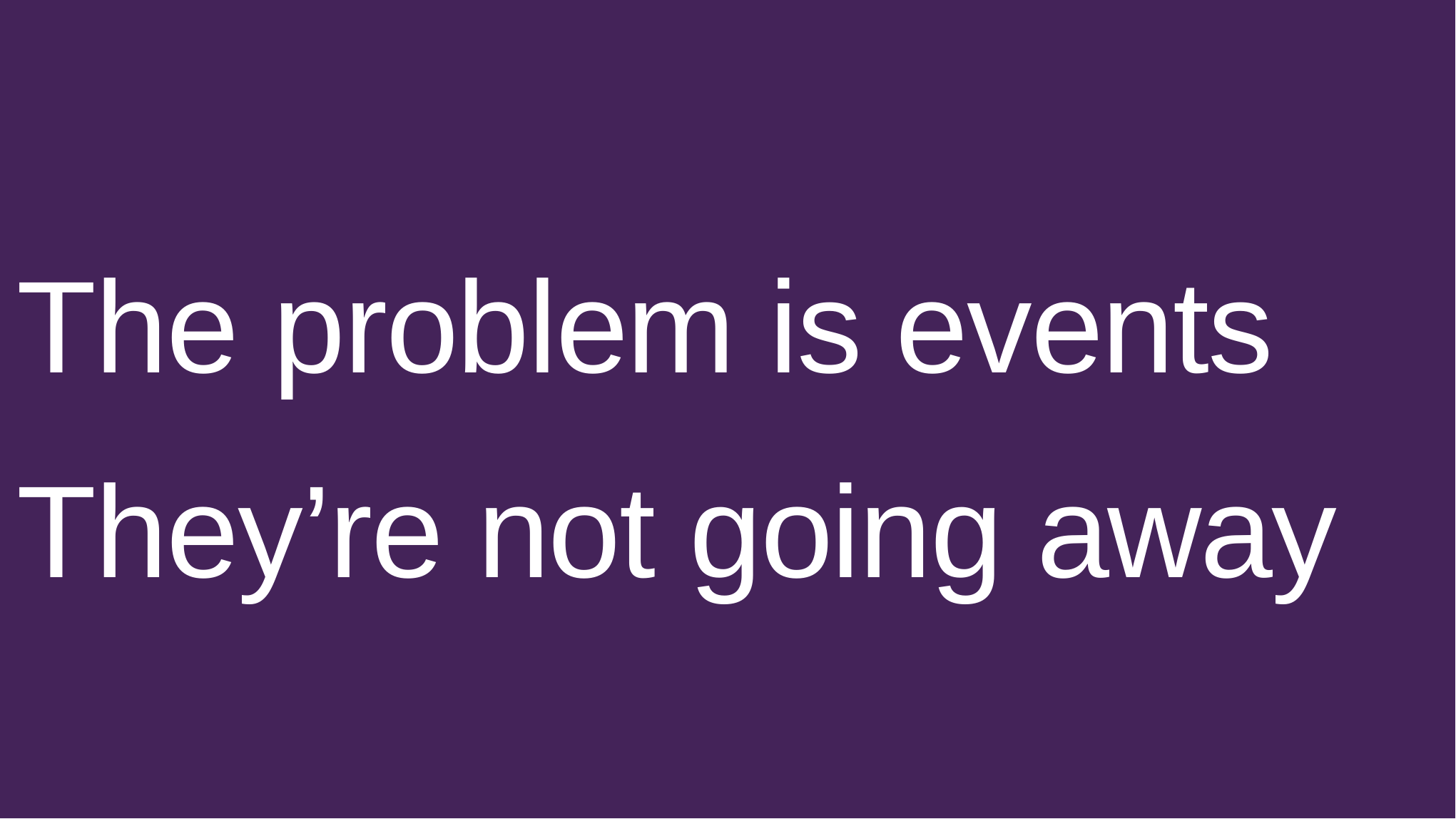

The problem is events
They’re not going away